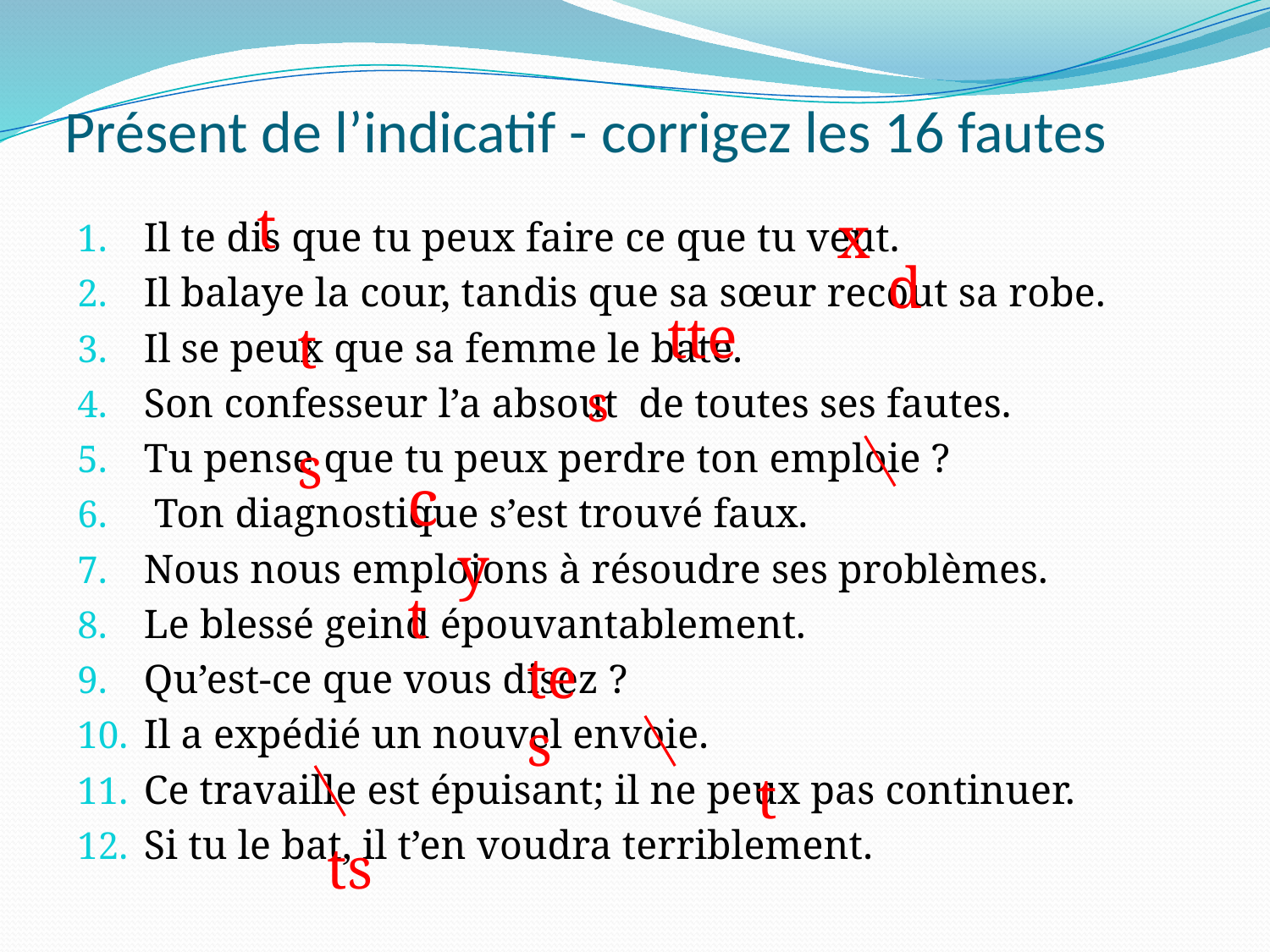

# Présent de l’indicatif - corrigez les 16 fautes
t
x
Il te dis que tu peux faire ce que tu veut.
Il balaye la cour, tandis que sa sœur recout sa robe.
Il se peux que sa femme le bate.
Son confesseur l’a absout  de toutes ses fautes.
Tu pense que tu peux perdre ton emploie ?
 Ton diagnostique s’est trouvé faux.
Nous nous emploions à résoudre ses problèmes.
Le blessé geind épouvantablement.
Qu’est-ce que vous disez ?
Il a expédié un nouvel envoie.
Ce travaille est épuisant; il ne peux pas continuer.
Si tu le bat, il t’en voudra terriblement.
d
tte
t
s
s
c
y
t
tes
t
ts